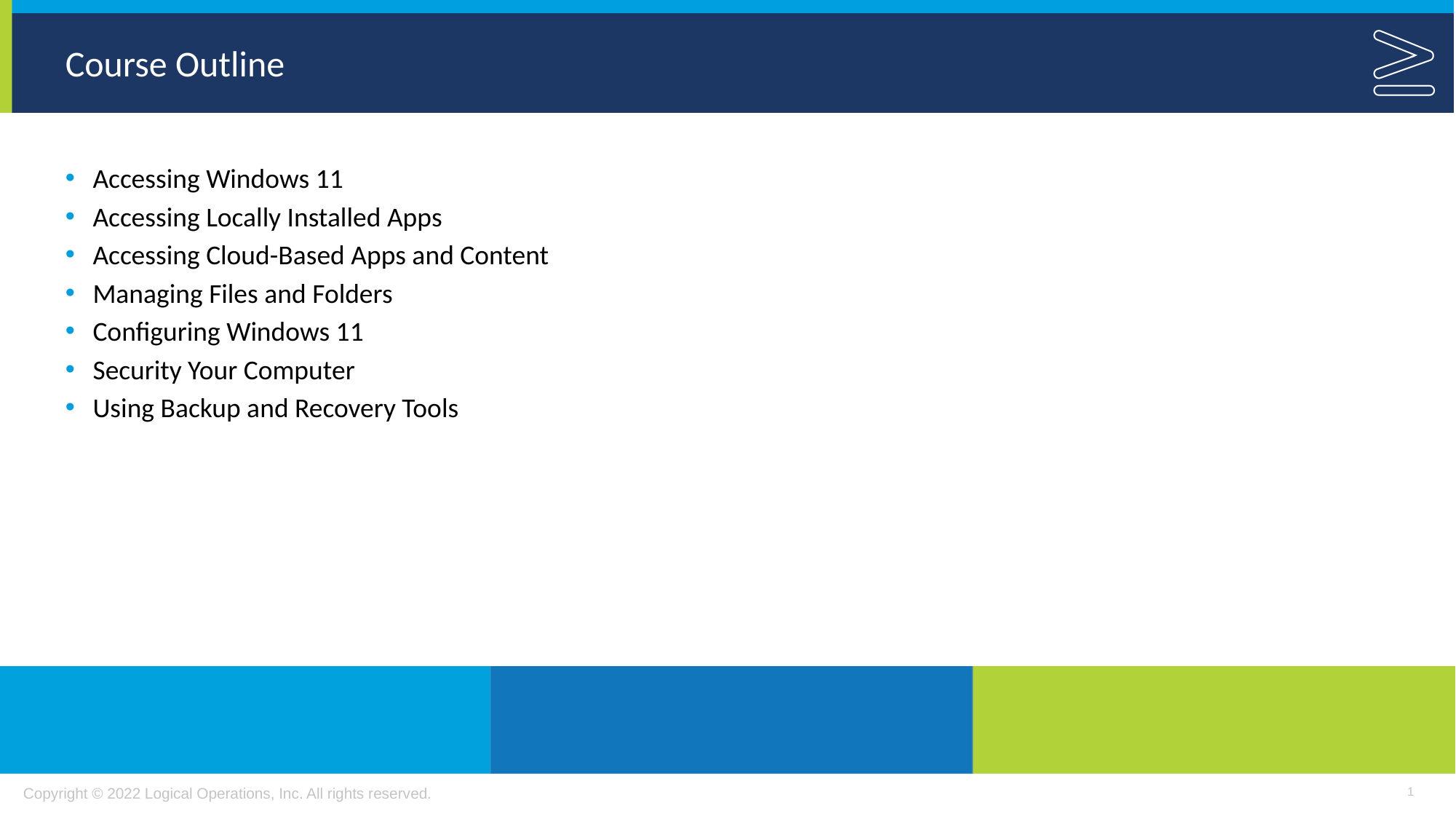

# Course Outline
Accessing Windows 11
Accessing Locally Installed Apps
Accessing Cloud-Based Apps and Content
Managing Files and Folders
Configuring Windows 11
Security Your Computer
Using Backup and Recovery Tools
1